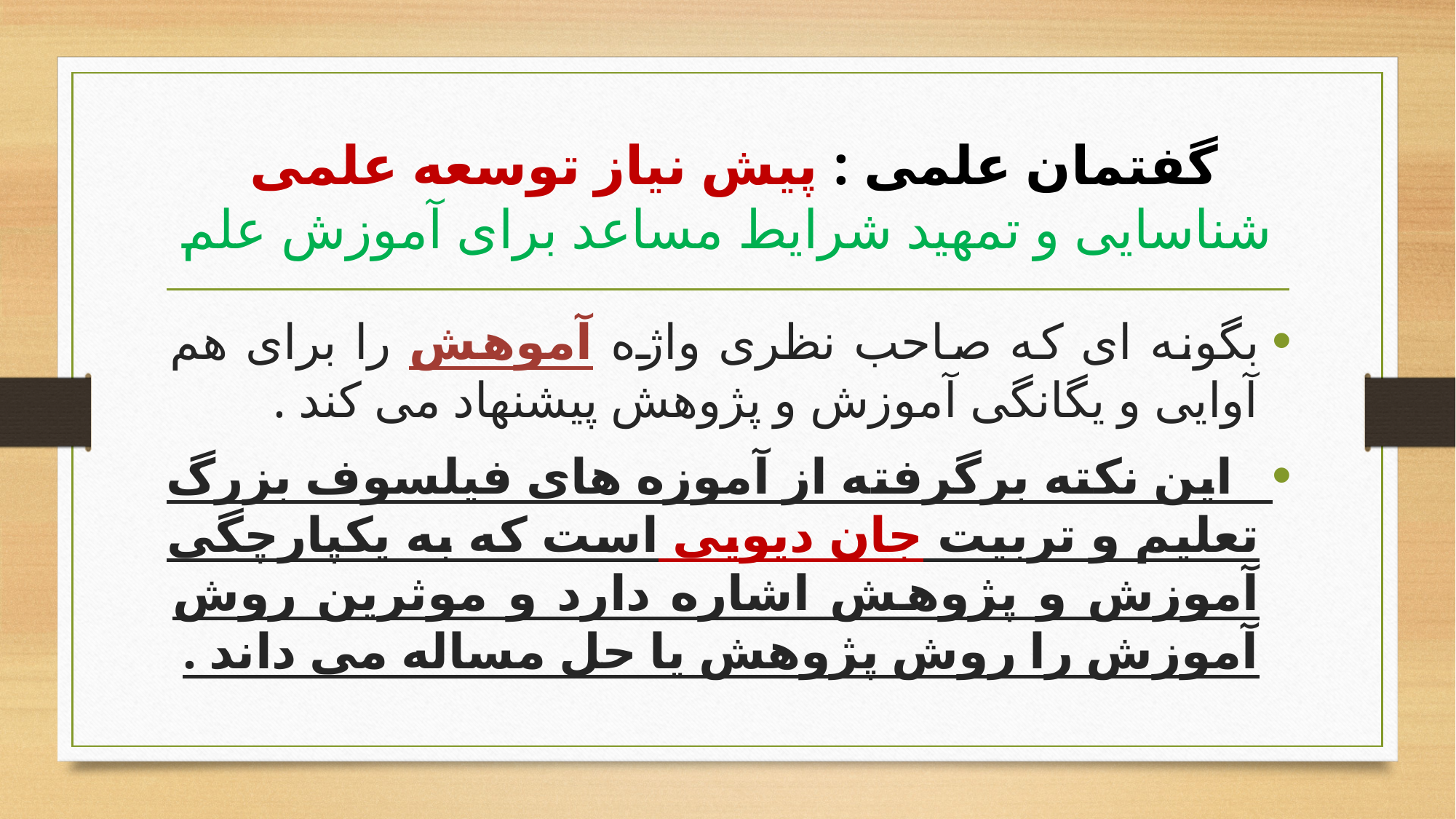

# گفتمان علمی : پیش نیاز توسعه علمی شناسایی و تمهید شرایط مساعد برای آموزش علم
بگونه ای که صاحب نظری واژه آموهش را برای هم آوایی و یگانگی آموزش و پژوهش پیشنهاد می کند .
  این نکته برگرفته از آموزه های فیلسوف بزرگ تعلیم و تربیت جان دیویی است که به یکپارچگی آموزش و پژوهش اشاره دارد و موثرین روش آموزش را روش پژوهش یا حل مساله می داند .